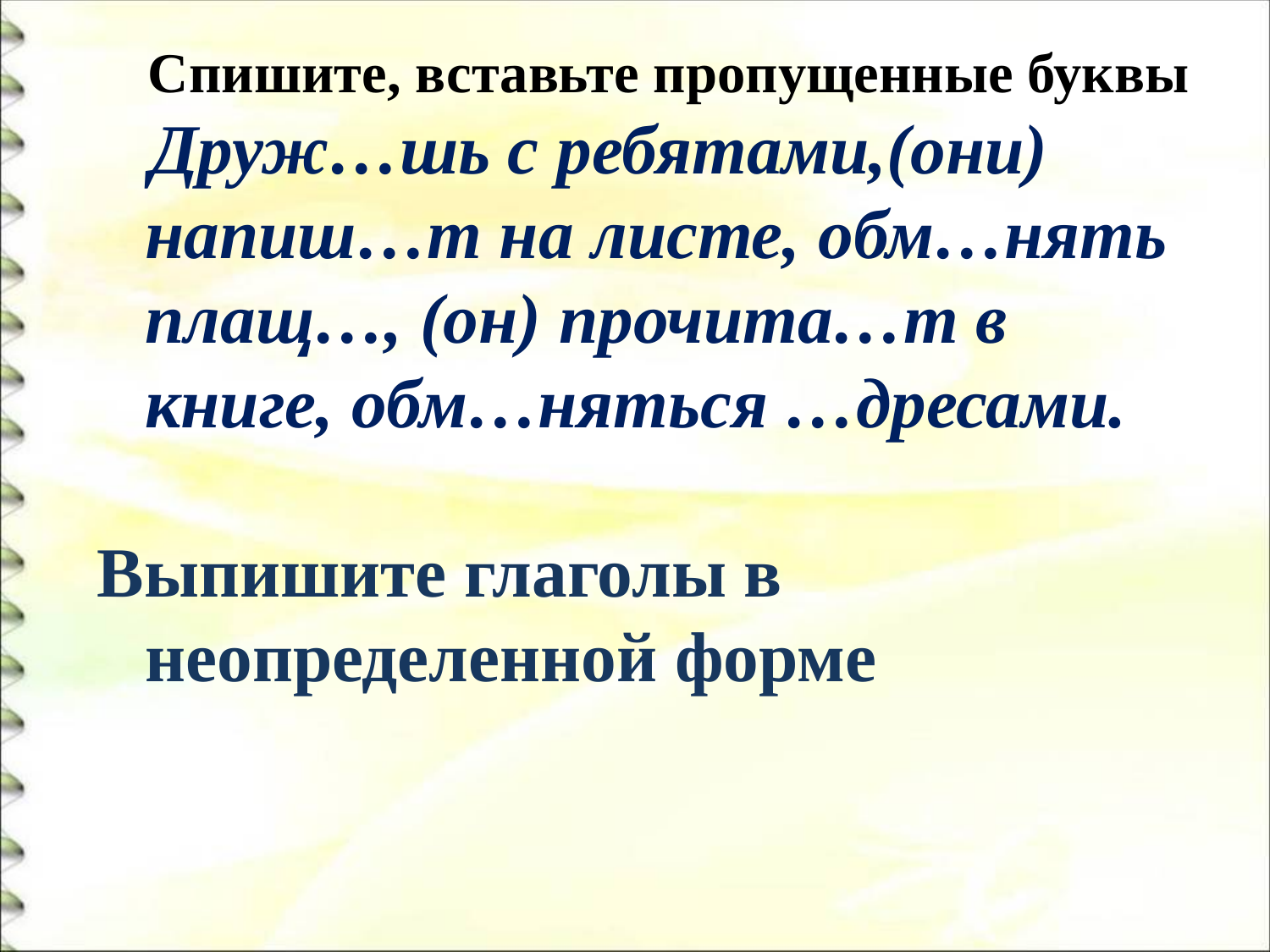

Спишите, вставьте пропущенные буквы
   Друж…шь с ребятами,(они) напиш…т на листе, обм…нять плащ…, (он) прочита…т в книге, обм…няться …дресами.

Выпишите глаголы в неопределенной форме